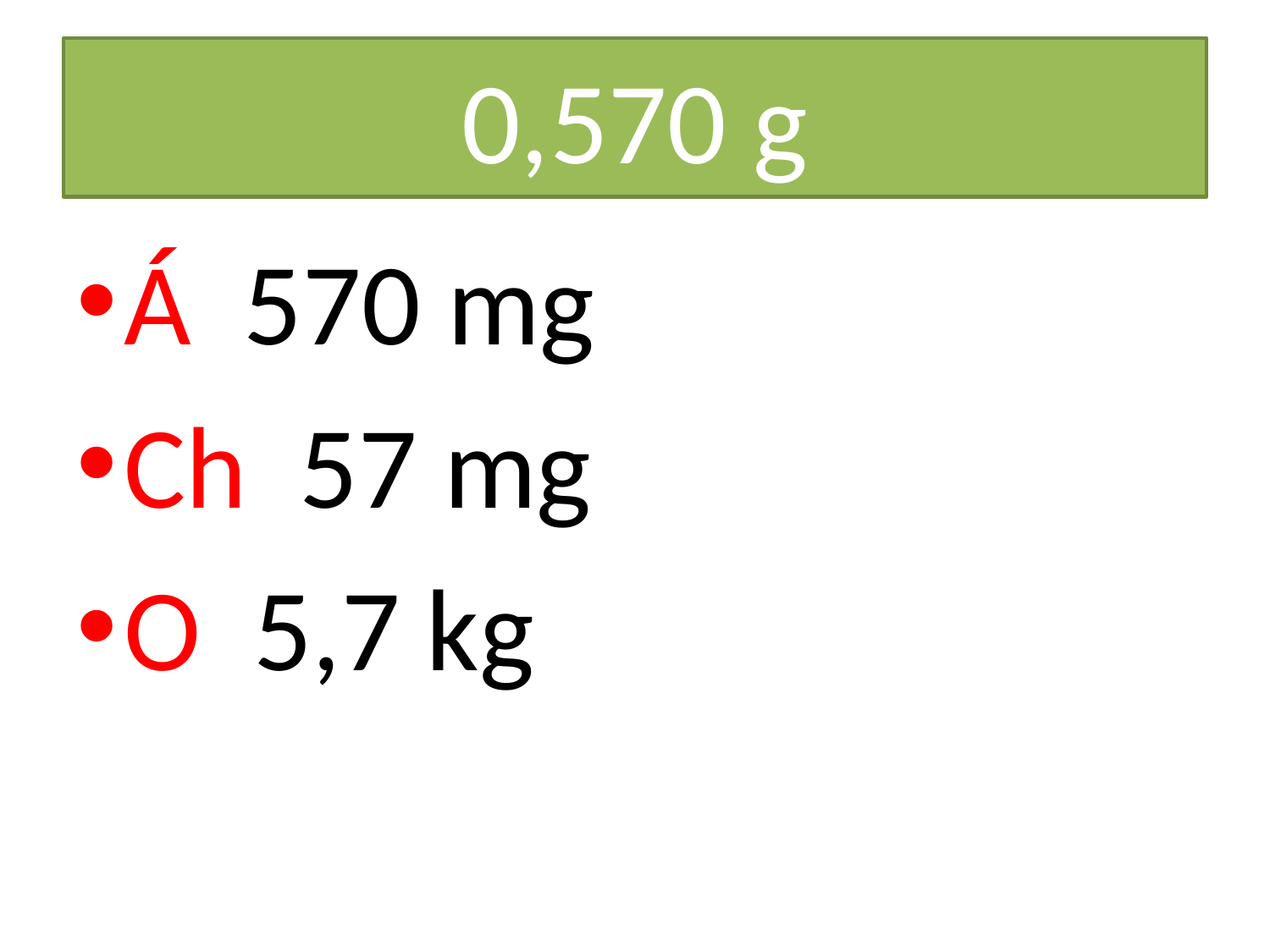

# 0,570 g
Á  570 mg
Ch  57 mg
O  5,7 kg